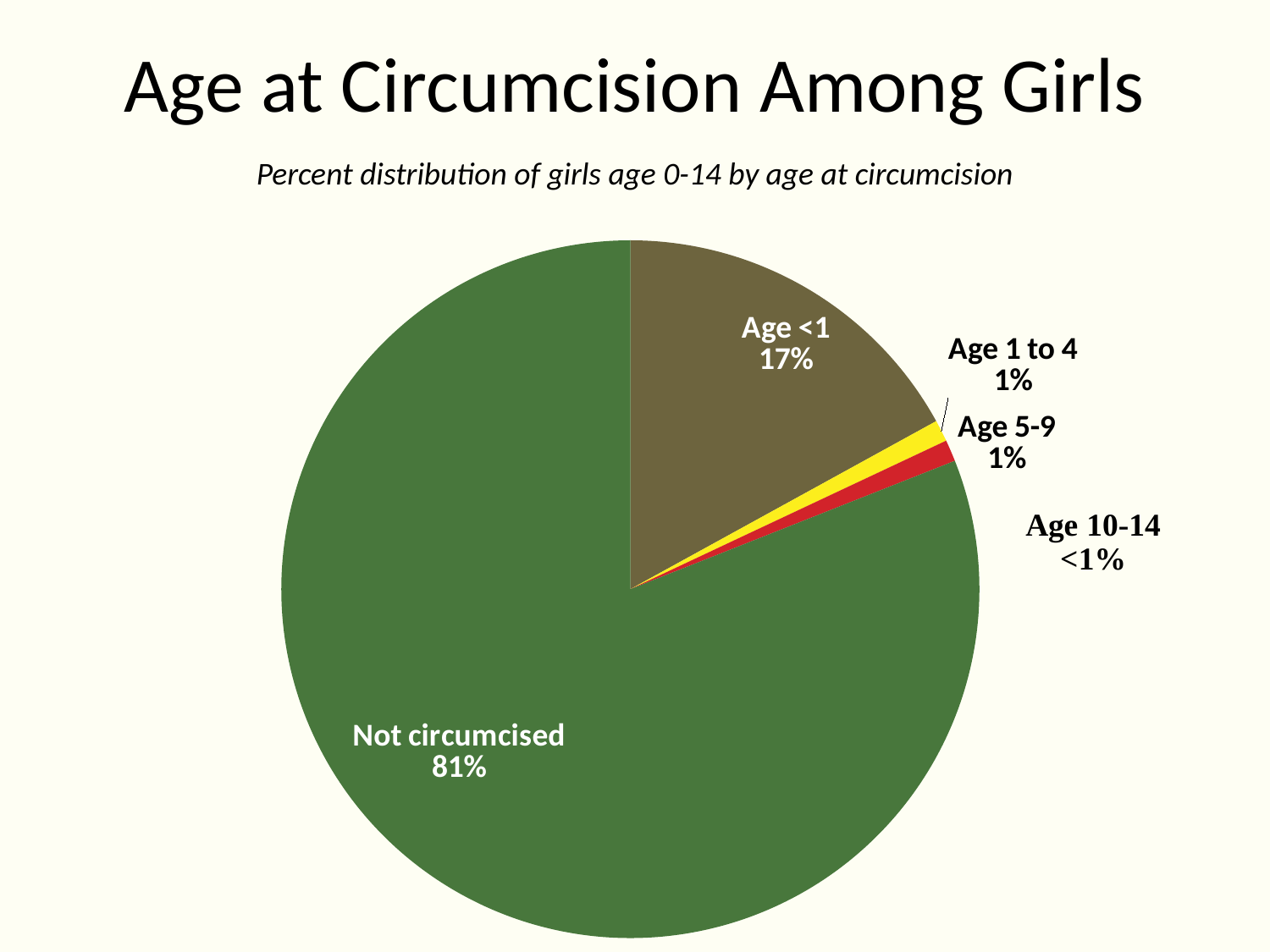

# Age at Circumcision Among Girls
Percent distribution of girls age 0-14 by age at circumcision

### Chart

| Category | Series 1 |
|---|---|
| Age <1 | 17.0 |
| Age 1 to 4 | 1.0 |
| Age 5-9 | 1.0 |
| Age 10-14 | None |
| Not circumcised | 81.0 |